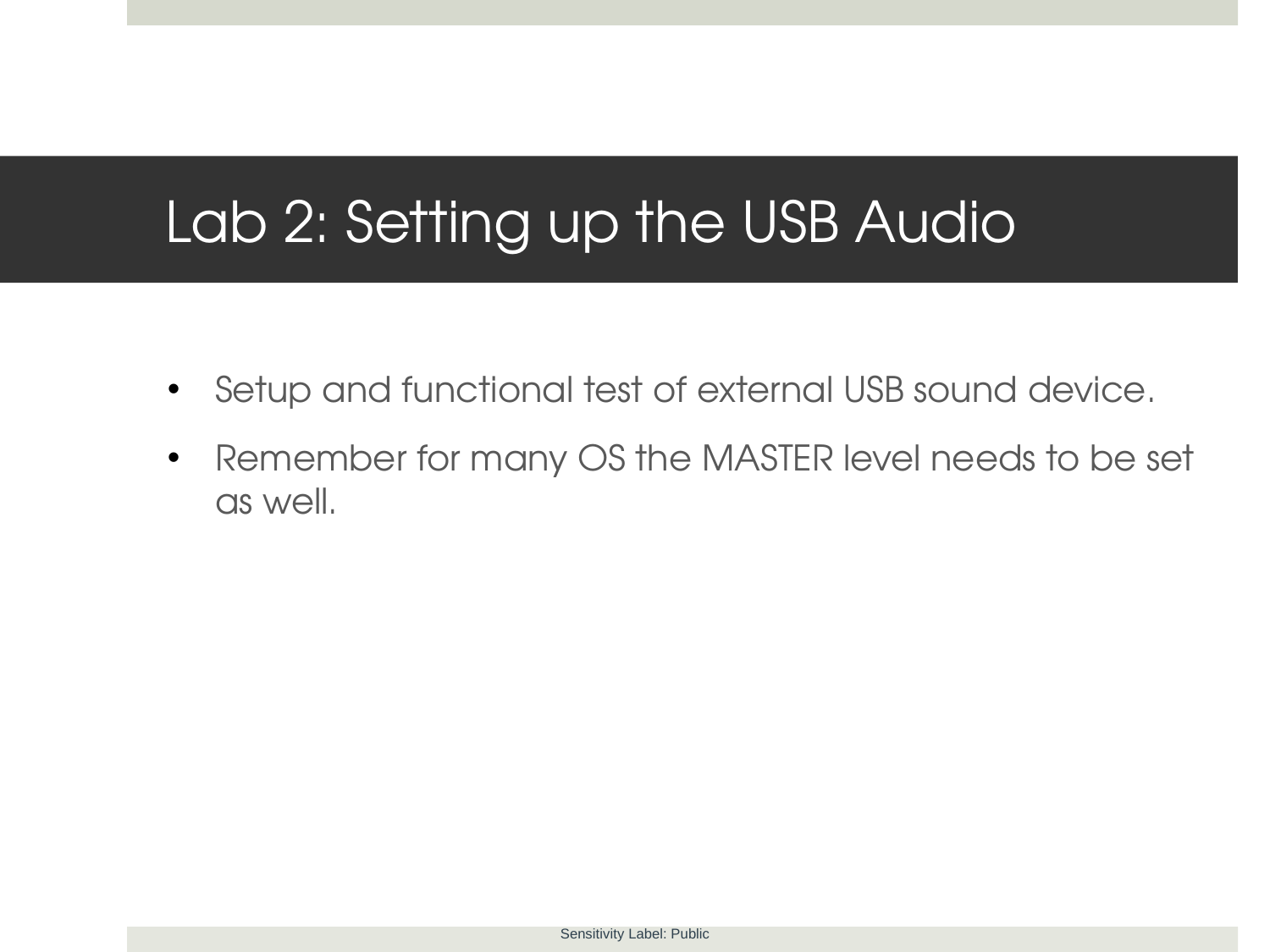

# Lab 2: Setting up the USB Audio
Setup and functional test of external USB sound device.
Remember for many OS the MASTER level needs to be set as well.